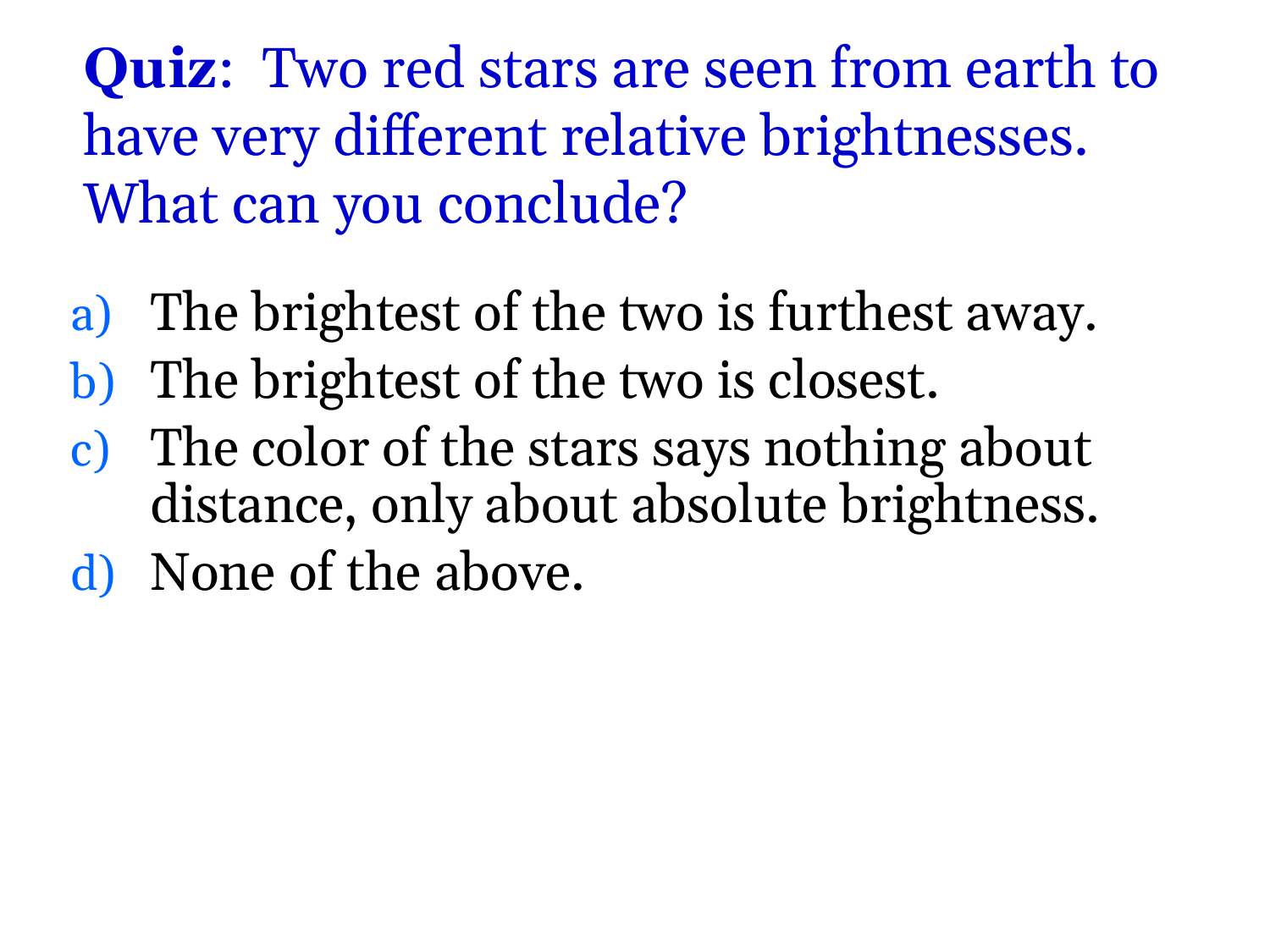

# Quiz:  Two red stars are seen from earth to have very different relative brightnesses.  What can you conclude?
The brightest of the two is furthest away.
The brightest of the two is closest.
The color of the stars says nothing about distance, only about absolute brightness.
None of the above.